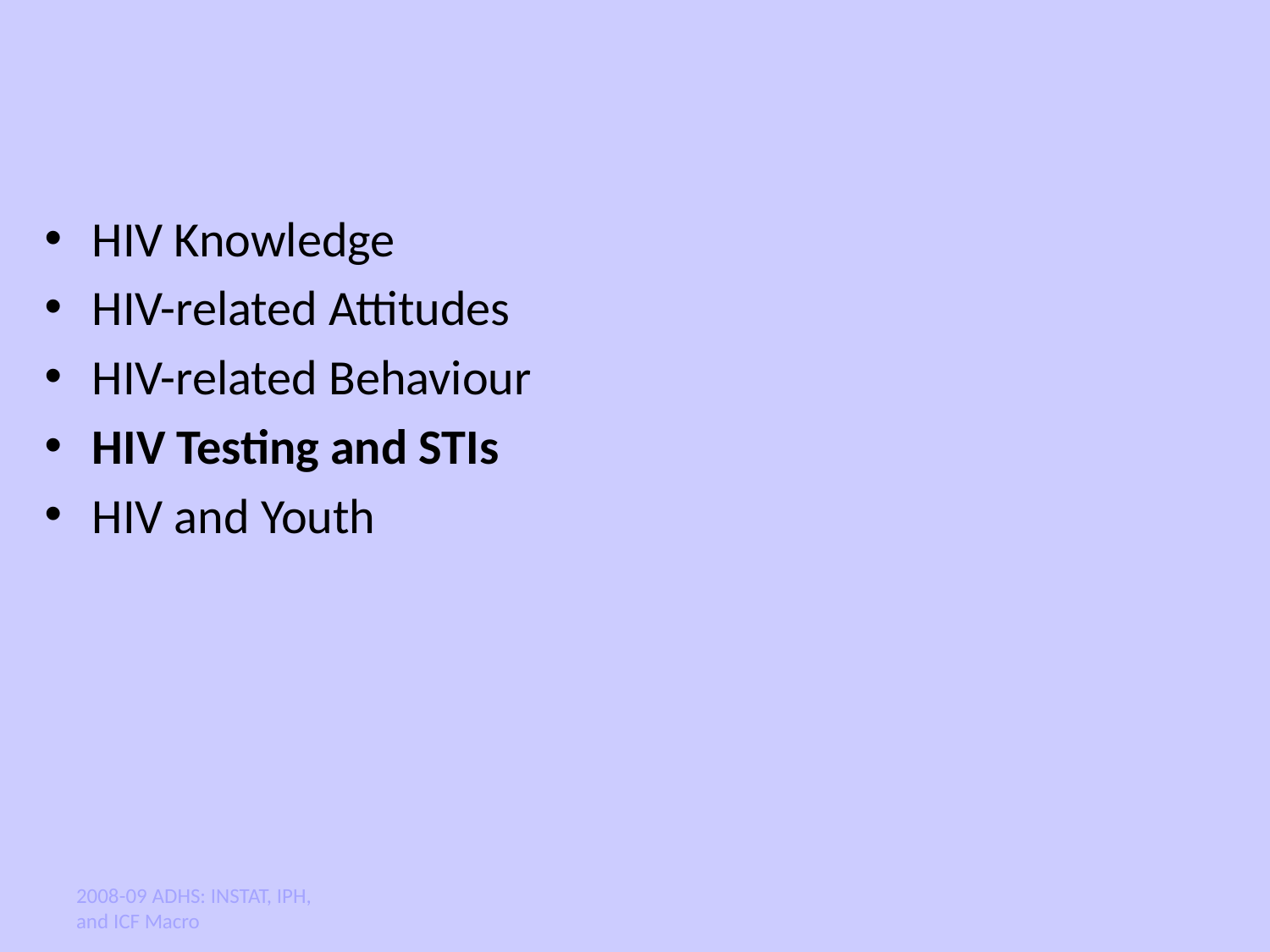

HIV Knowledge
HIV-related Attitudes
HIV-related Behaviour
HIV Testing and STIs
HIV and Youth
2008-09 ADHS: INSTAT, IPH, and ICF Macro